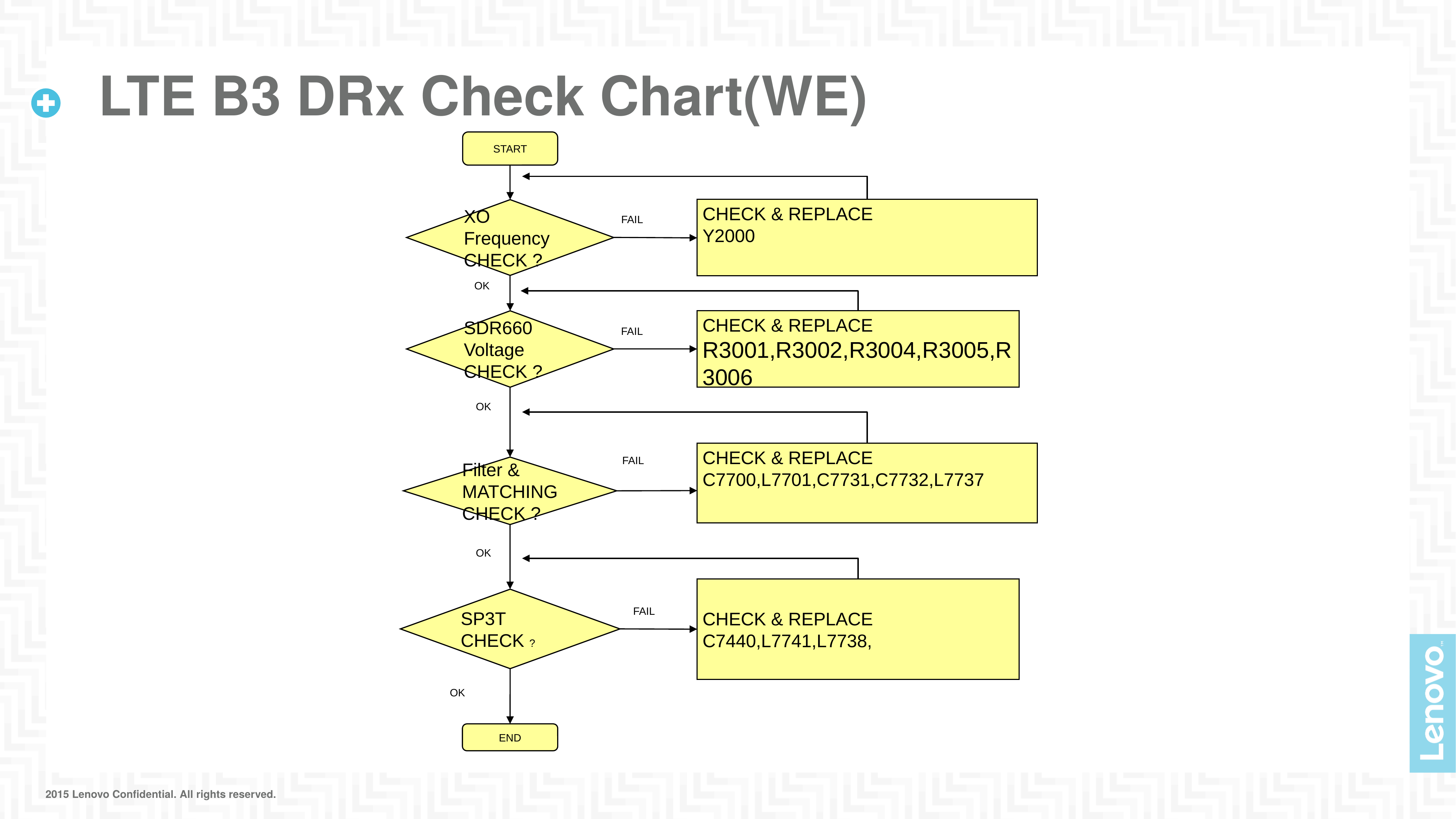

# LTE B3 DRx Check Chart(WE)
START
CHECK & REPLACE
Y2000

XO Frequency
CHECK ?

FAIL
OK

SDR660 Voltage CHECK ?

CHECK & REPLACE
R3001,R3002,R3004,R3005,R3006

FAIL
OK
CHECK & REPLACE
C7700,L7701,C7731,C7732,L7737
FAIL
Filter &  MATCHING CHECK ?
OK
CHECK & REPLACE
C7440,L7741,L7738,
SP3T CHECK ?
FAIL
OK
OK
END